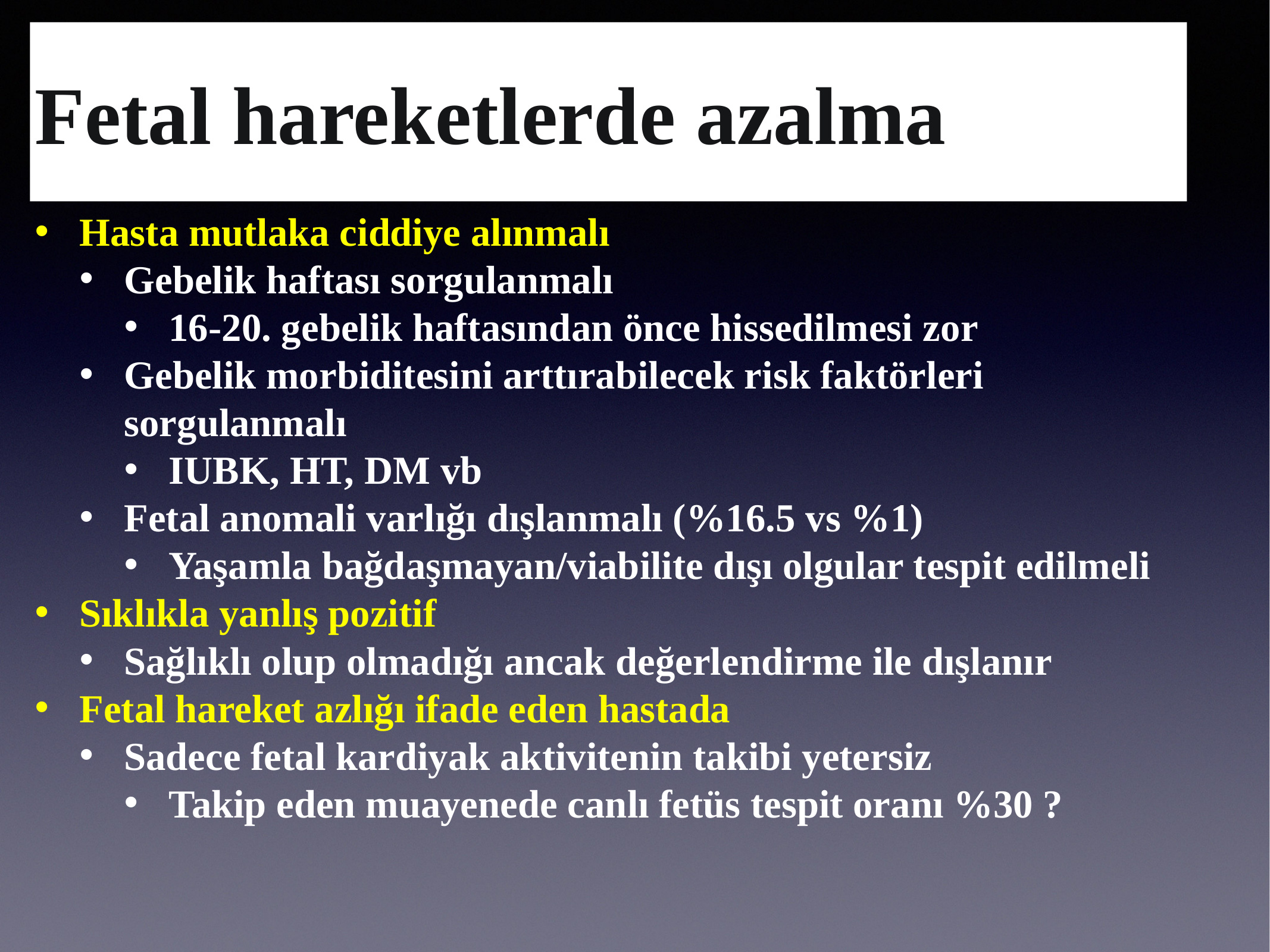

# Fetal hareketlerde azalma
Hasta mutlaka ciddiye alınmalı
Gebelik haftası sorgulanmalı
16-20. gebelik haftasından önce hissedilmesi zor
Gebelik morbiditesini arttırabilecek risk faktörleri sorgulanmalı
IUBK, HT, DM vb
Fetal anomali varlığı dışlanmalı (%16.5 vs %1)
Yaşamla bağdaşmayan/viabilite dışı olgular tespit edilmeli
Sıklıkla yanlış pozitif
Sağlıklı olup olmadığı ancak değerlendirme ile dışlanır
Fetal hareket azlığı ifade eden hastada
Sadece fetal kardiyak aktivitenin takibi yetersiz
Takip eden muayenede canlı fetüs tespit oranı %30 ?